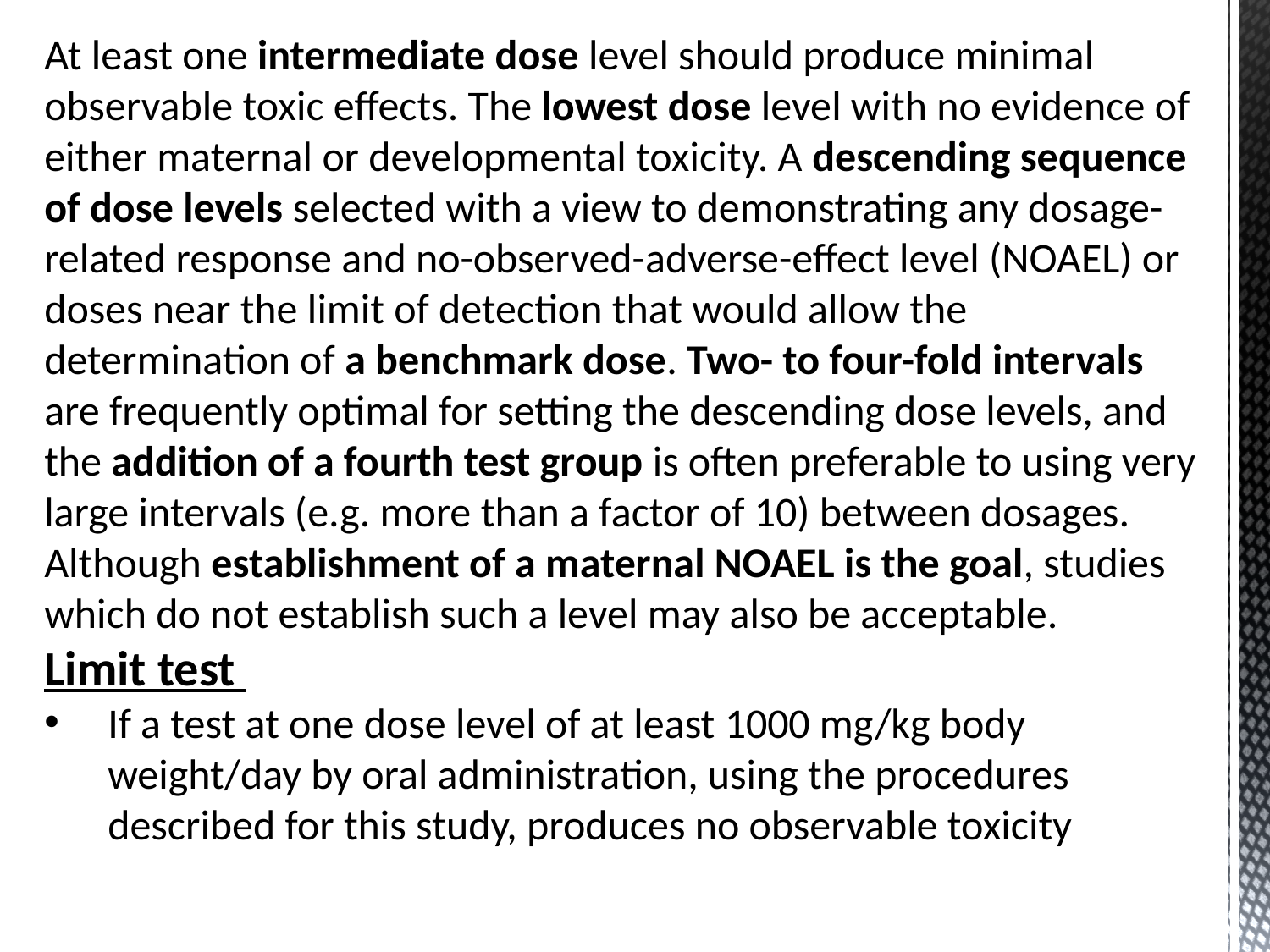

At least one intermediate dose level should produce minimal observable toxic effects. The lowest dose level with no evidence of either maternal or developmental toxicity. A descending sequence of dose levels selected with a view to demonstrating any dosage-related response and no-observed-adverse-effect level (NOAEL) or doses near the limit of detection that would allow the determination of a benchmark dose. Two- to four-fold intervals are frequently optimal for setting the descending dose levels, and the addition of a fourth test group is often preferable to using very large intervals (e.g. more than a factor of 10) between dosages. Although establishment of a maternal NOAEL is the goal, studies which do not establish such a level may also be acceptable.
Limit test
If a test at one dose level of at least 1000 mg/kg body weight/day by oral administration, using the procedures described for this study, produces no observable toxicity